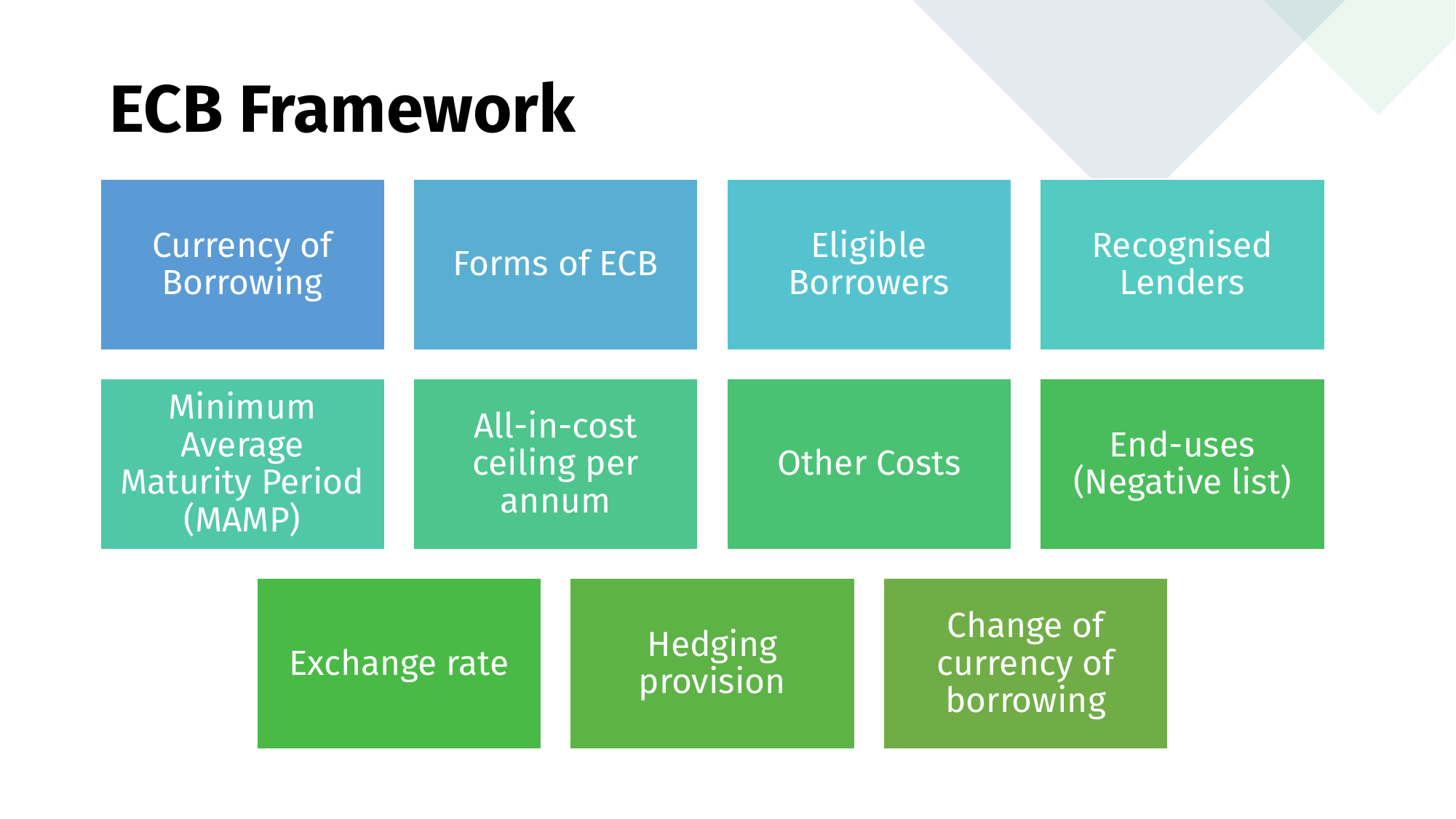

ECB Framework
Currency of Borrowing
Forms of ECB
Eligible Borrowers
Recognised Lenders
Minimum Average Maturity Period (MAMP)
All-in-cost ceiling per annum
Other Costs
End-uses (Negative list)
Exchange rate
Hedging provision
Change of currency of borrowing